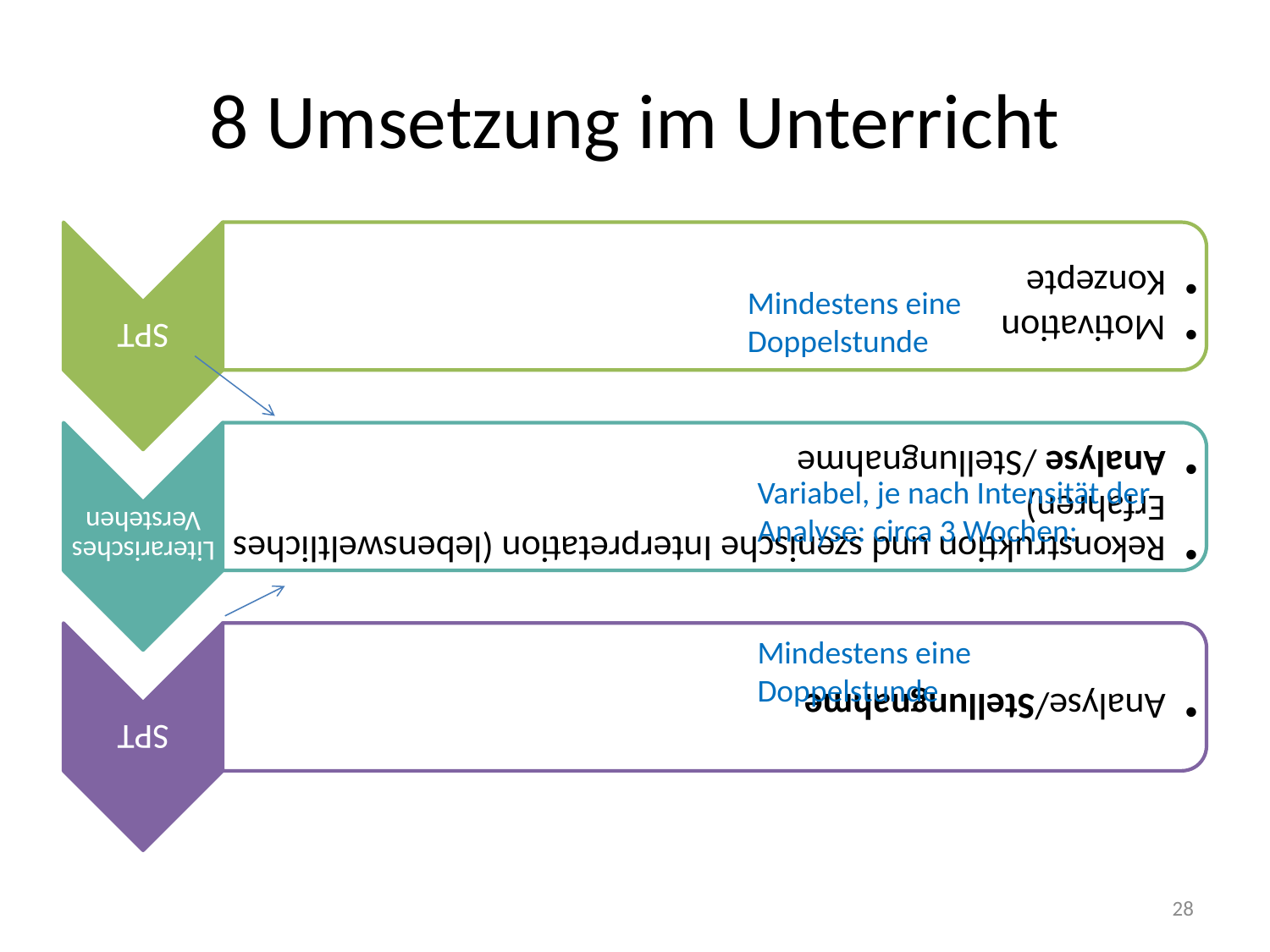

# 8 Umsetzung im Unterricht
SPT
Motivation
Konzepte
Literarisches Verstehen
Rekonstruktion und szenische Interpretation (lebensweltliches Erfahren)
Analyse /Stellungnahme
SPT
Analyse/Stellungnahme
Mindestens eine
Doppelstunde
Variabel, je nach Intensität der Analyse: circa 3 Wochen:
Mindestens eine
Doppelstunde
28